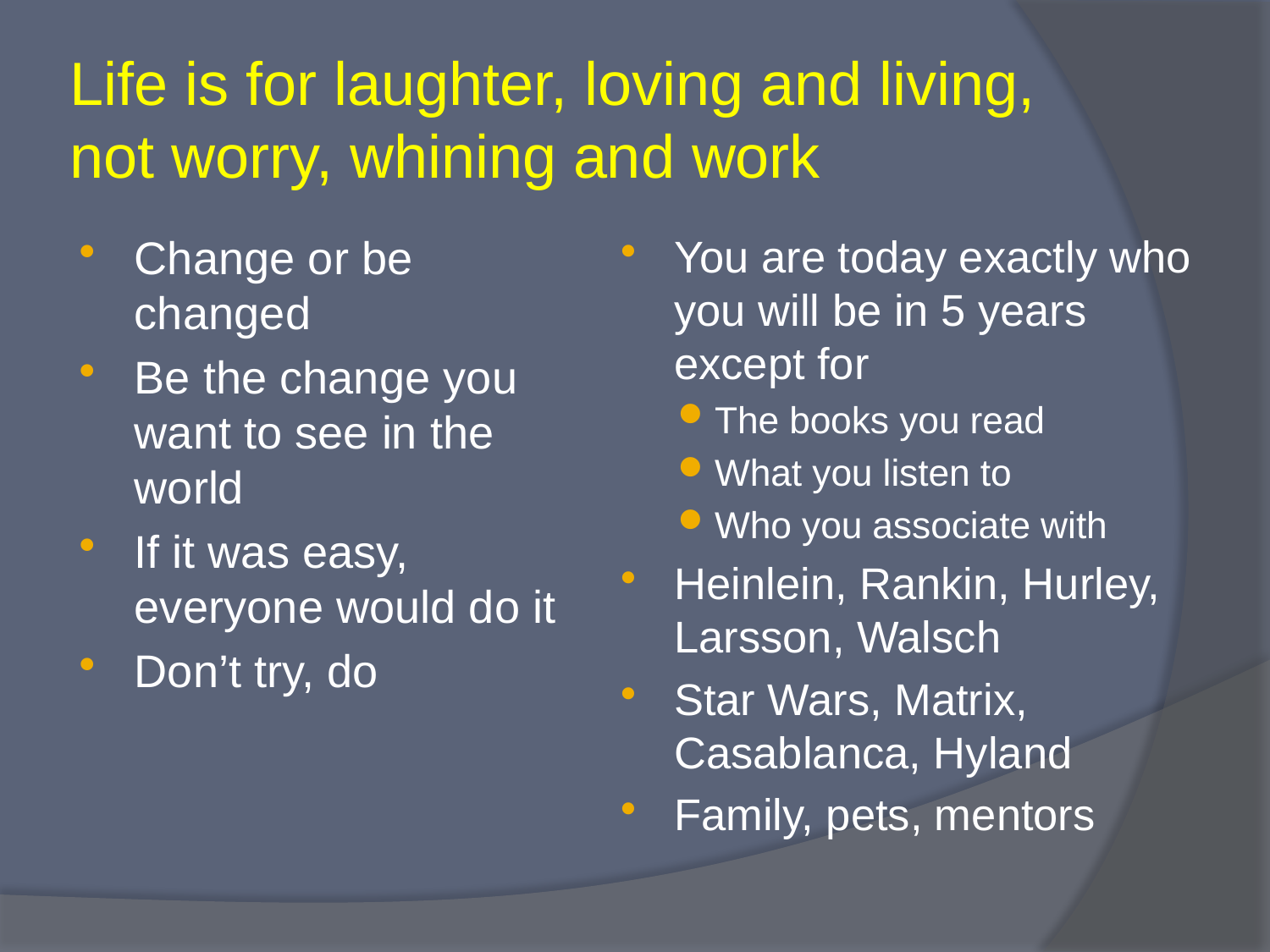

# Life is for laughter, loving and living, not worry, whining and work
Change or be changed
Be the change you want to see in the world
If it was easy, everyone would do it
Don’t try, do

You are today exactly who you will be in 5 years except for
The books you read
What you listen to
Who you associate with
Heinlein, Rankin, Hurley, Larsson, Walsch
Star Wars, Matrix, Casablanca, Hyland
Family, pets, mentors